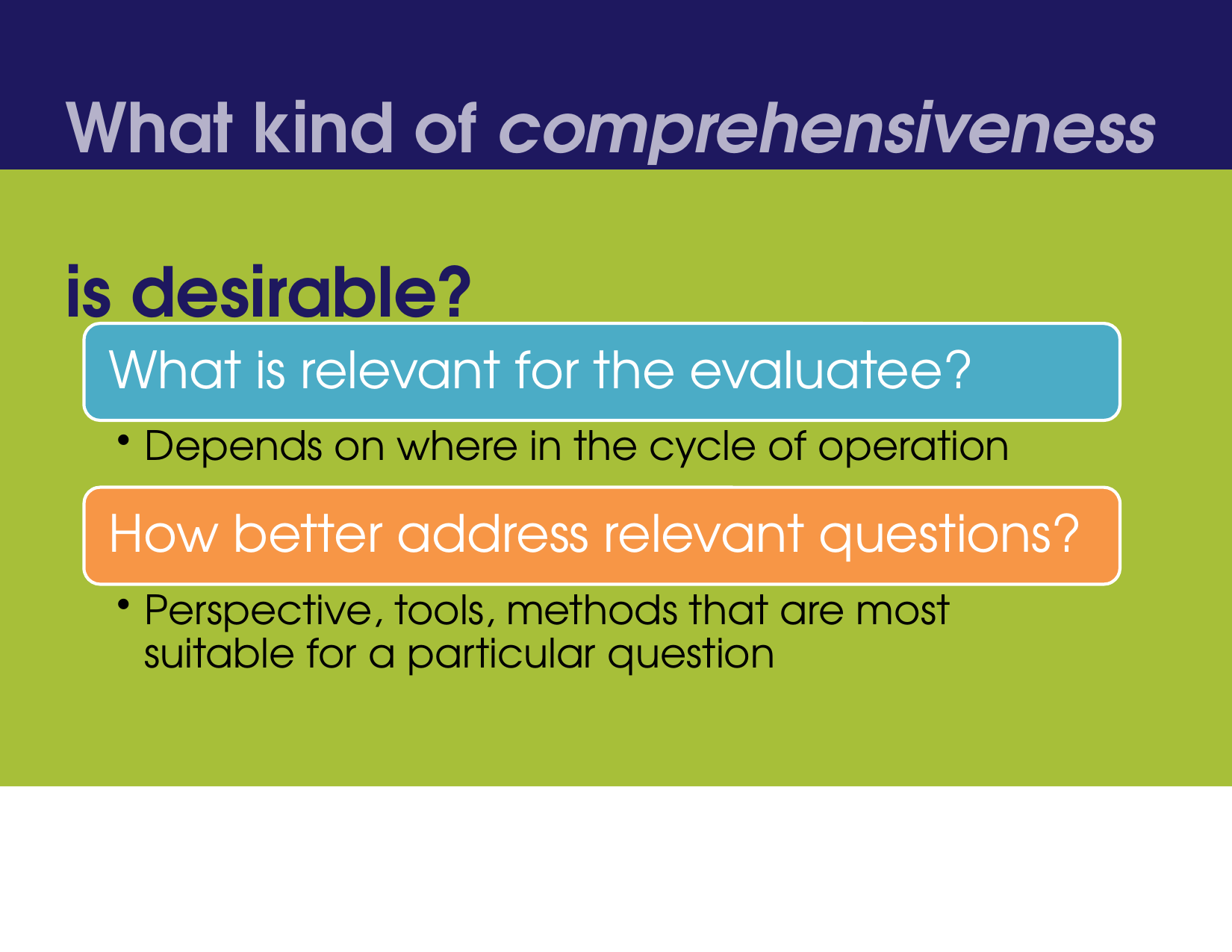

What kind of comprehensiveness
is desirable?
What is relevant for the evaluatee?
Depends on where in the cycle of operation
How better address relevant questions?
Perspective, tools, methods that are most suitable for a particular question